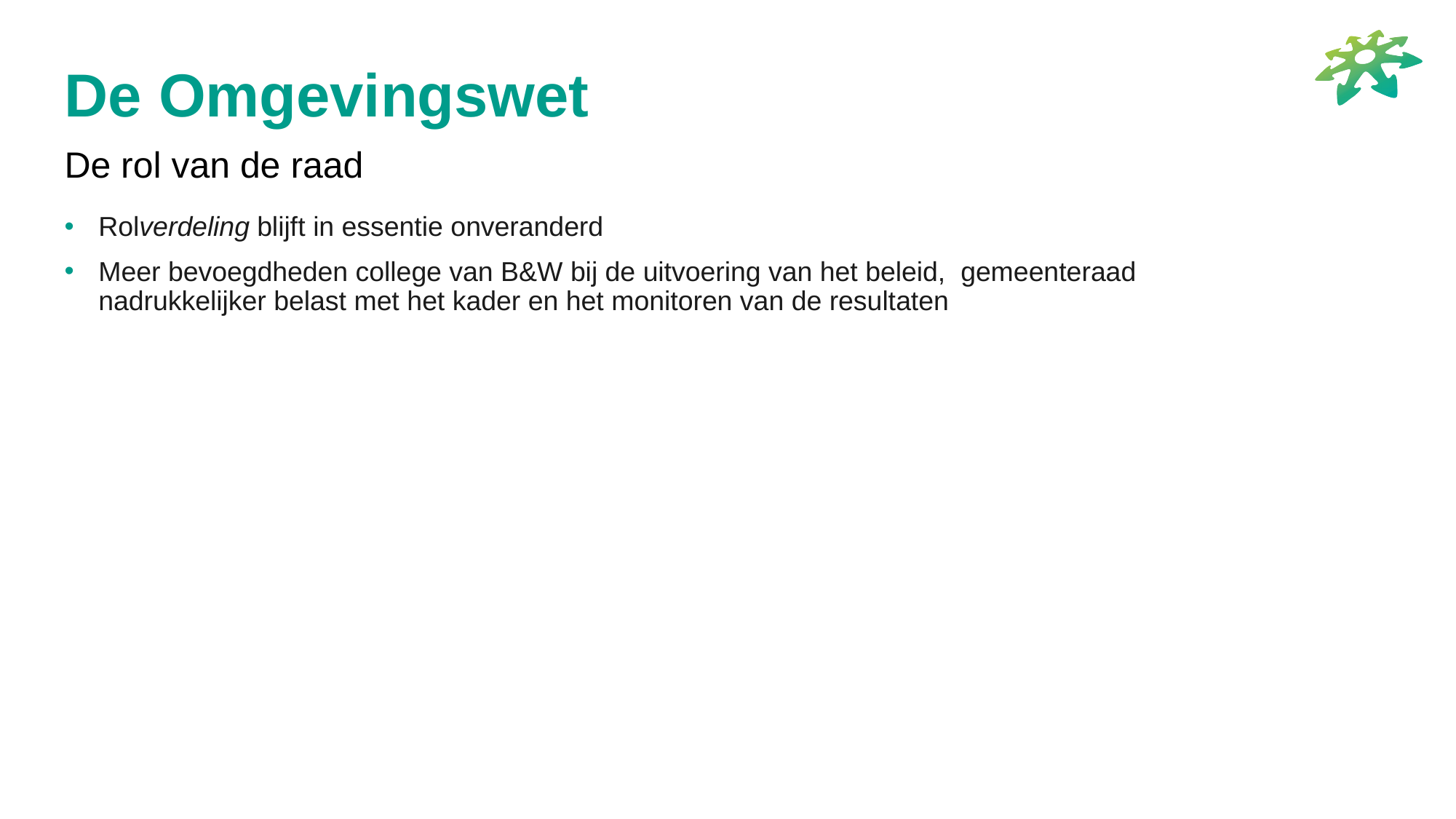

# De Omgevingswet
De rol van de raad
Rolverdeling blijft in essentie onveranderd
Meer bevoegdheden college van B&W bij de uitvoering van het beleid,  gemeenteraad nadrukkelijker belast met het kader en het monitoren van de resultaten